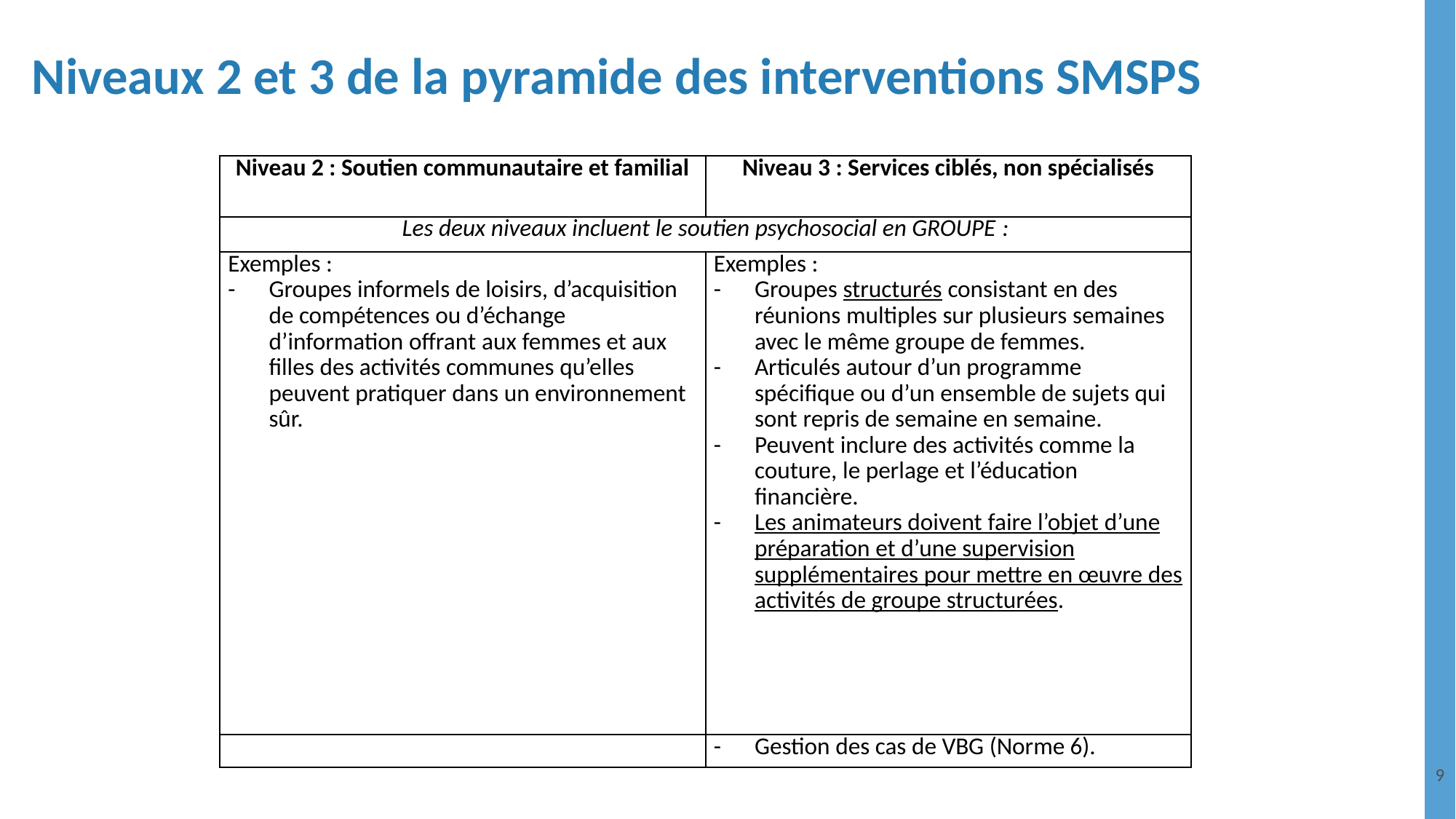

# Niveaux 2 et 3 de la pyramide des interventions SMSPS
| Niveau 2 : Soutien communautaire et familial | Niveau 3 : Services ciblés, non spécialisés |
| --- | --- |
| Les deux niveaux incluent le soutien psychosocial en GROUPE : |  |
| Exemples : Groupes informels de loisirs, d’acquisition de compétences ou d’échange d’information offrant aux femmes et aux filles des activités communes qu’elles peuvent pratiquer dans un environnement sûr. | Exemples : Groupes structurés consistant en des réunions multiples sur plusieurs semaines avec le même groupe de femmes. Articulés autour d’un programme spécifique ou d’un ensemble de sujets qui sont repris de semaine en semaine. Peuvent inclure des activités comme la couture, le perlage et l’éducation financière. Les animateurs doivent faire l’objet d’une préparation et d’une supervision supplémentaires pour mettre en œuvre des activités de groupe structurées. |
|  | Gestion des cas de VBG (Norme 6). |